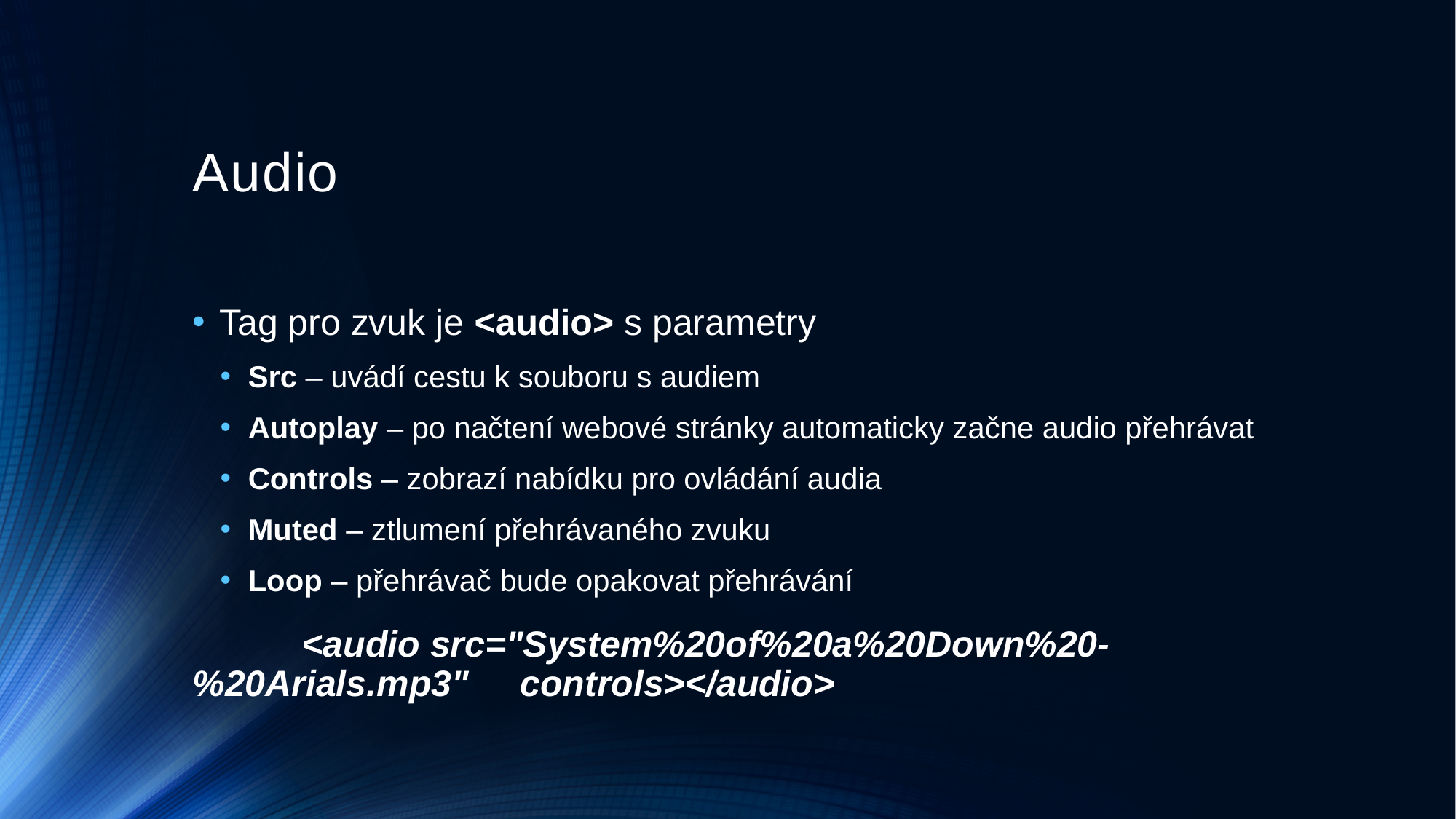

# Audio

Tag pro zvuk je <audio> s parametry
Src – uvádí cestu k souboru s audiem
Autoplay – po načtení webové stránky automaticky začne audio přehrávat
Controls – zobrazí nabídku pro ovládání audia
Muted – ztlumení přehrávaného zvuku
Loop – přehrávač bude opakovat přehrávání
	<audio src="System%20of%20a%20Down%20-%20Arials.mp3" 	controls></audio>